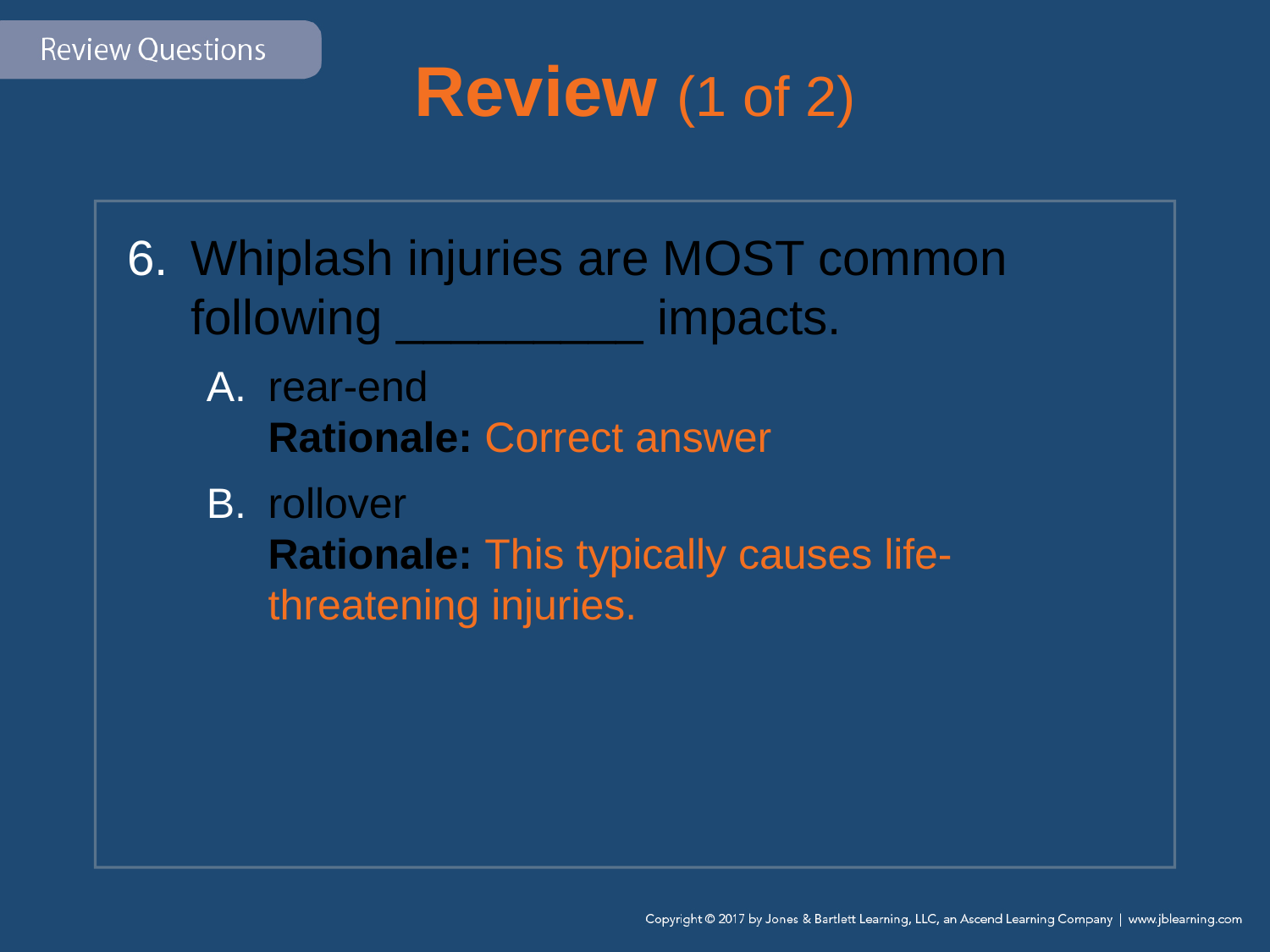

# Review (1 of 2)
Whiplash injuries are MOST common following _________ impacts.
rear-end
Rationale: Correct answer
rollover
Rationale: This typically causes life-threatening injuries.